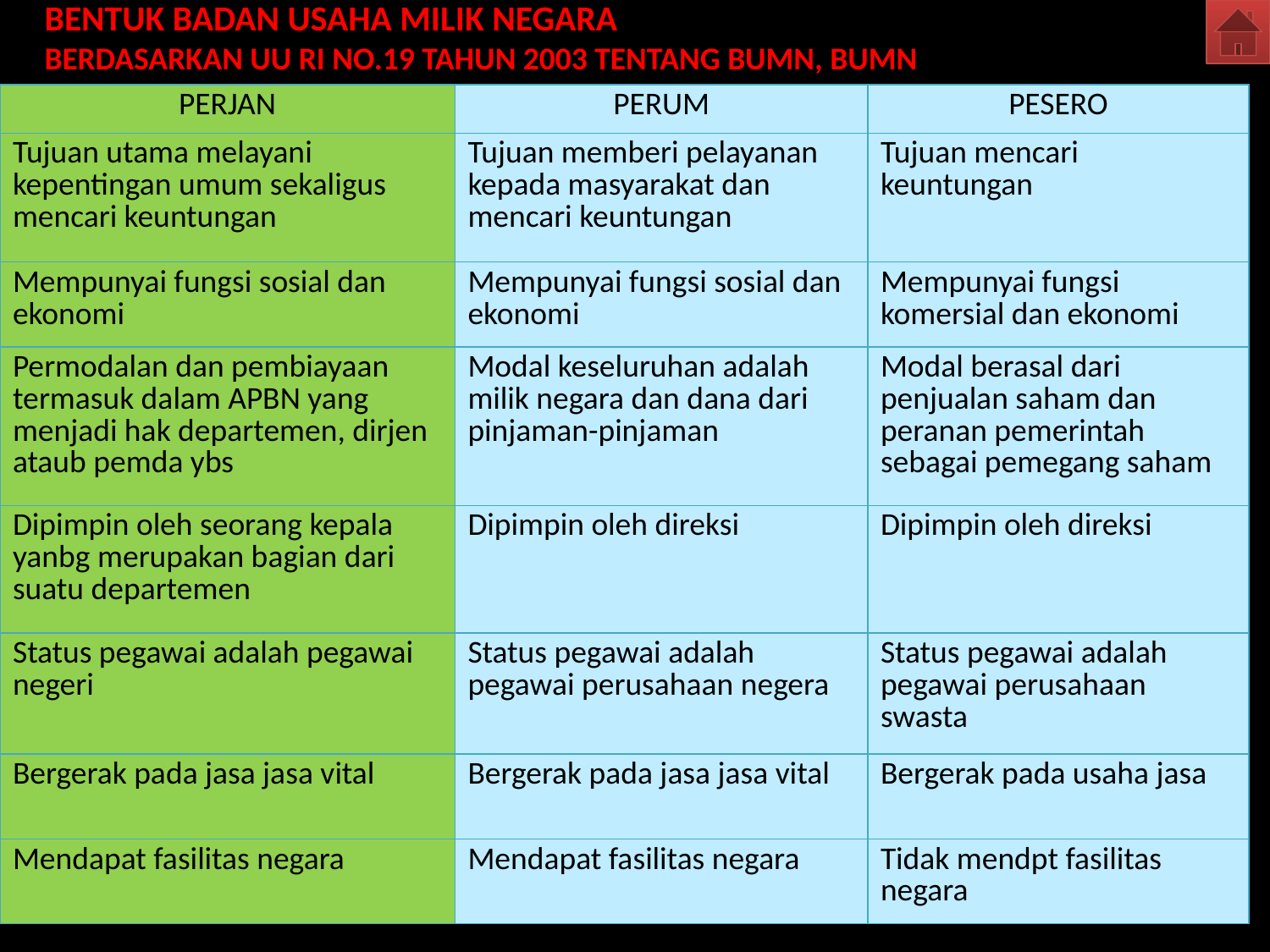

# BENTUK BADAN USAHA MILIK NEGARA Berdasarkan UU RI No.19 Tahun 2003 tentang BUMN, BUMN
| PERJAN | PERUM | PESERO |
| --- | --- | --- |
| Tujuan utama melayani kepentingan umum sekaligus mencari keuntungan | Tujuan memberi pelayanan kepada masyarakat dan mencari keuntungan | Tujuan mencari keuntungan |
| Mempunyai fungsi sosial dan ekonomi | Mempunyai fungsi sosial dan ekonomi | Mempunyai fungsi komersial dan ekonomi |
| Permodalan dan pembiayaan termasuk dalam APBN yang menjadi hak departemen, dirjen ataub pemda ybs | Modal keseluruhan adalah milik negara dan dana dari pinjaman-pinjaman | Modal berasal dari penjualan saham dan peranan pemerintah sebagai pemegang saham |
| Dipimpin oleh seorang kepala yanbg merupakan bagian dari suatu departemen | Dipimpin oleh direksi | Dipimpin oleh direksi |
| Status pegawai adalah pegawai negeri | Status pegawai adalah pegawai perusahaan negera | Status pegawai adalah pegawai perusahaan swasta |
| Bergerak pada jasa jasa vital | Bergerak pada jasa jasa vital | Bergerak pada usaha jasa |
| Mendapat fasilitas negara | Mendapat fasilitas negara | Tidak mendpt fasilitas negara |